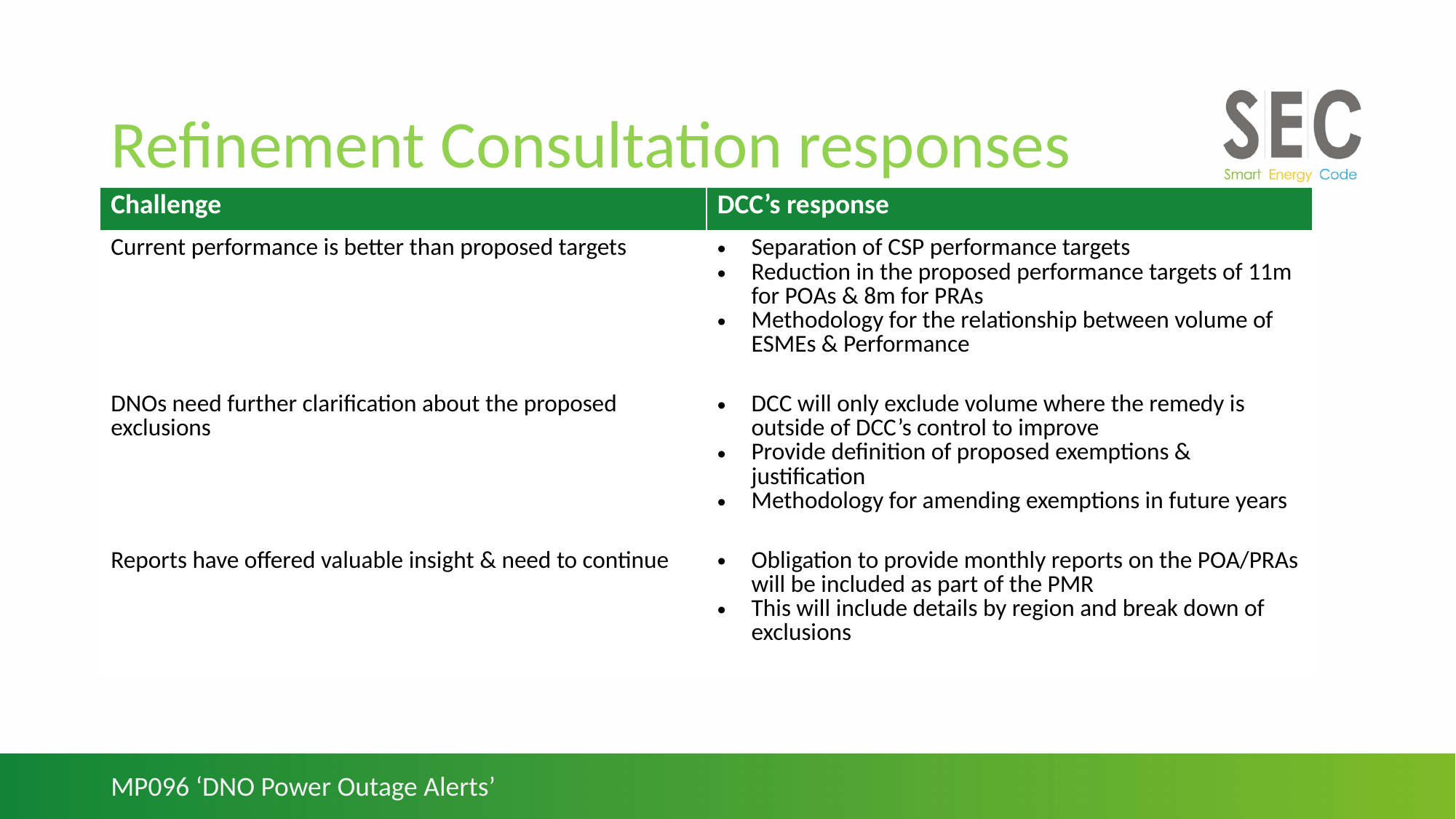

# Refinement Consultation responses
| Challenge | DCC’s response |
| --- | --- |
| Current performance is better than proposed targets | Separation of CSP performance targets Reduction in the proposed performance targets of 11m for POAs & 8m for PRAs Methodology for the relationship between volume of ESMEs & Performance |
| DNOs need further clarification about the proposed exclusions | DCC will only exclude volume where the remedy is outside of DCC’s control to improve Provide definition of proposed exemptions & justification Methodology for amending exemptions in future years |
| Reports have offered valuable insight & need to continue | Obligation to provide monthly reports on the POA/PRAs will be included as part of the PMR This will include details by region and break down of exclusions |
MP096 ‘DNO Power Outage Alerts’